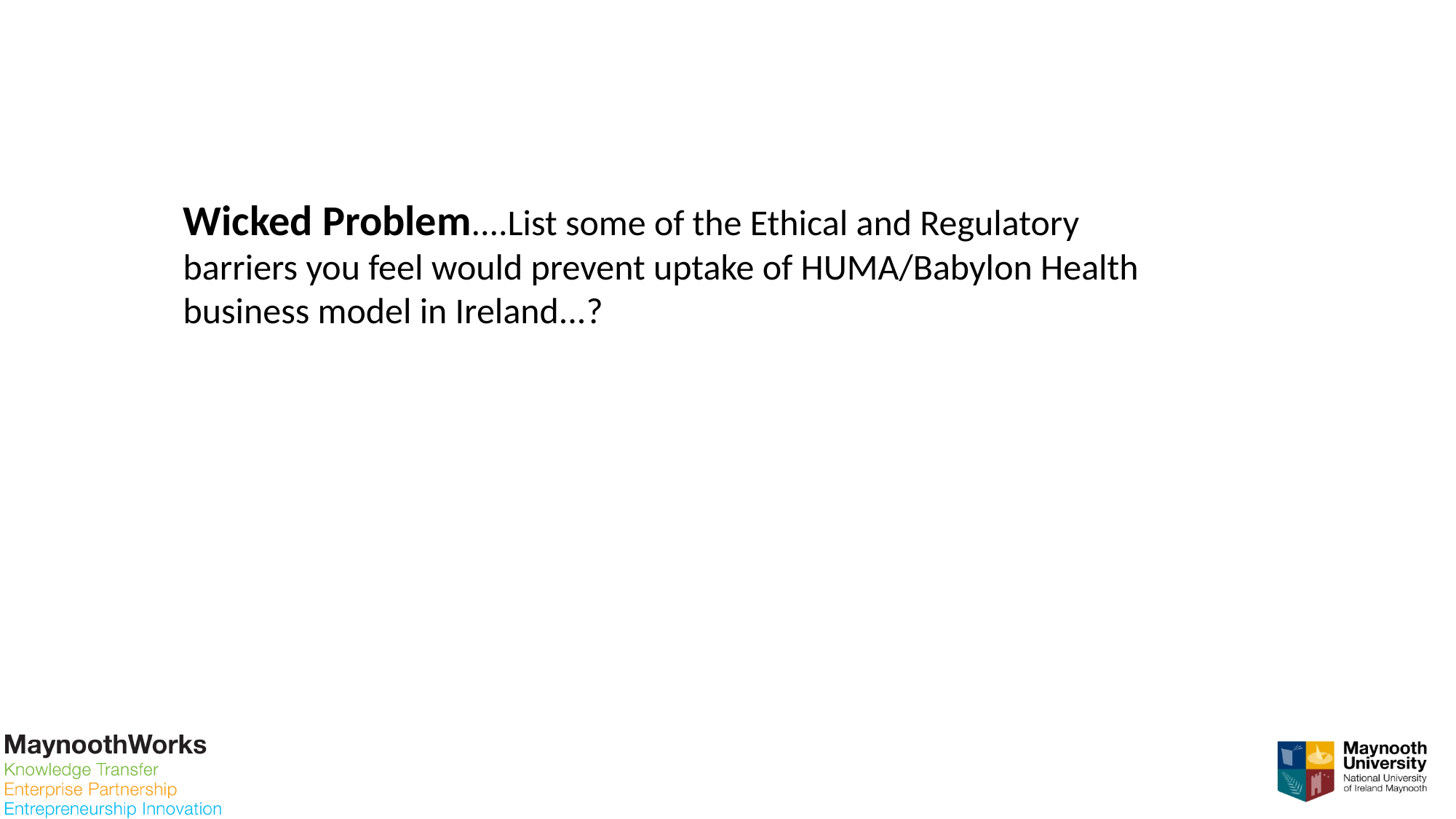

Wicked Problem....List some of the Ethical and Regulatory barriers you feel would prevent uptake of HUMA/Babylon Health business model in Ireland...?